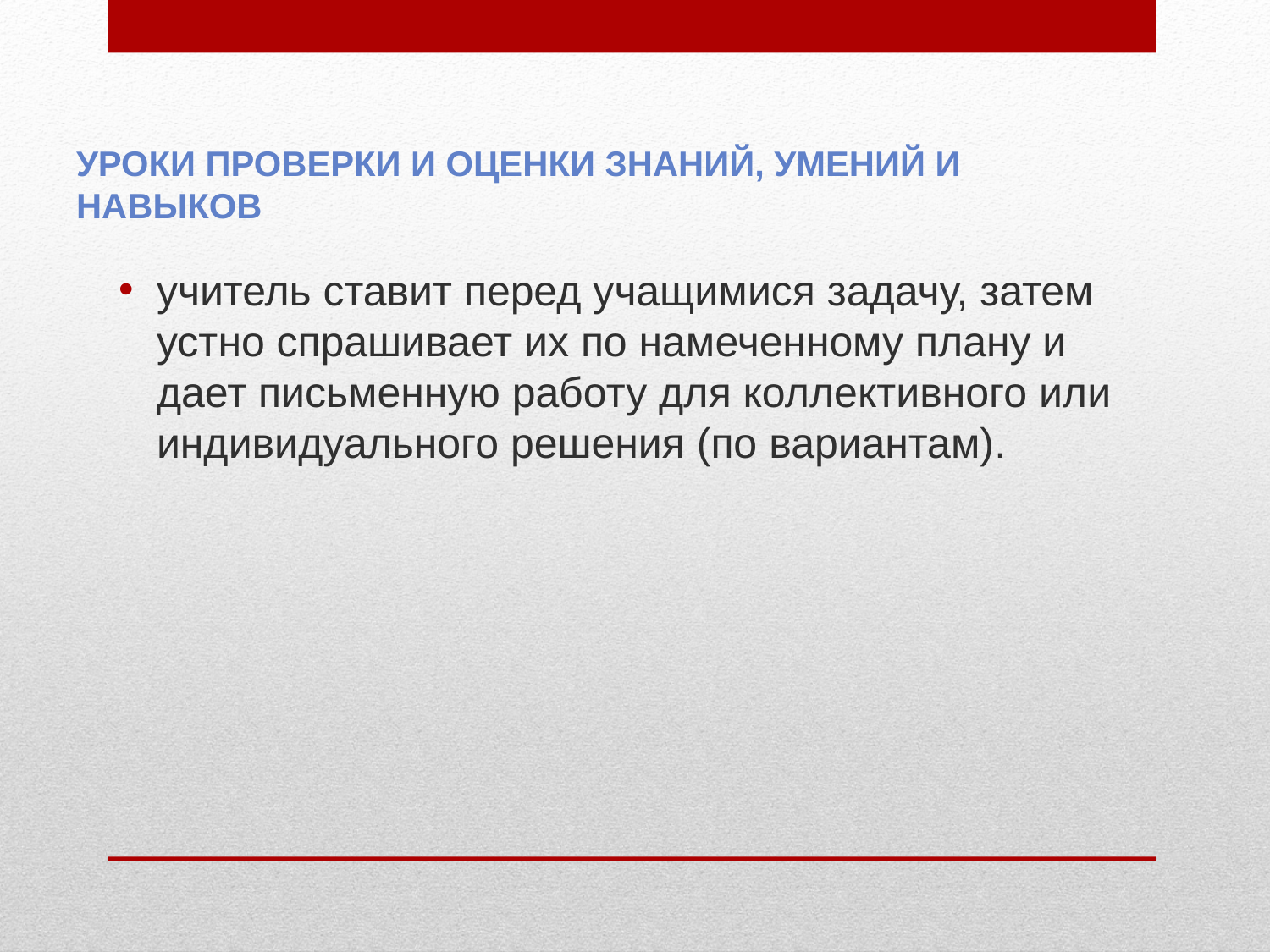

# Уроки проверки и оценки знаний, умений и навыков
учитель ставит перед учащимися задачу, затем устно спрашивает их по намеченному плану и дает письменную работу для коллективного или индивидуального решения (по вариантам).